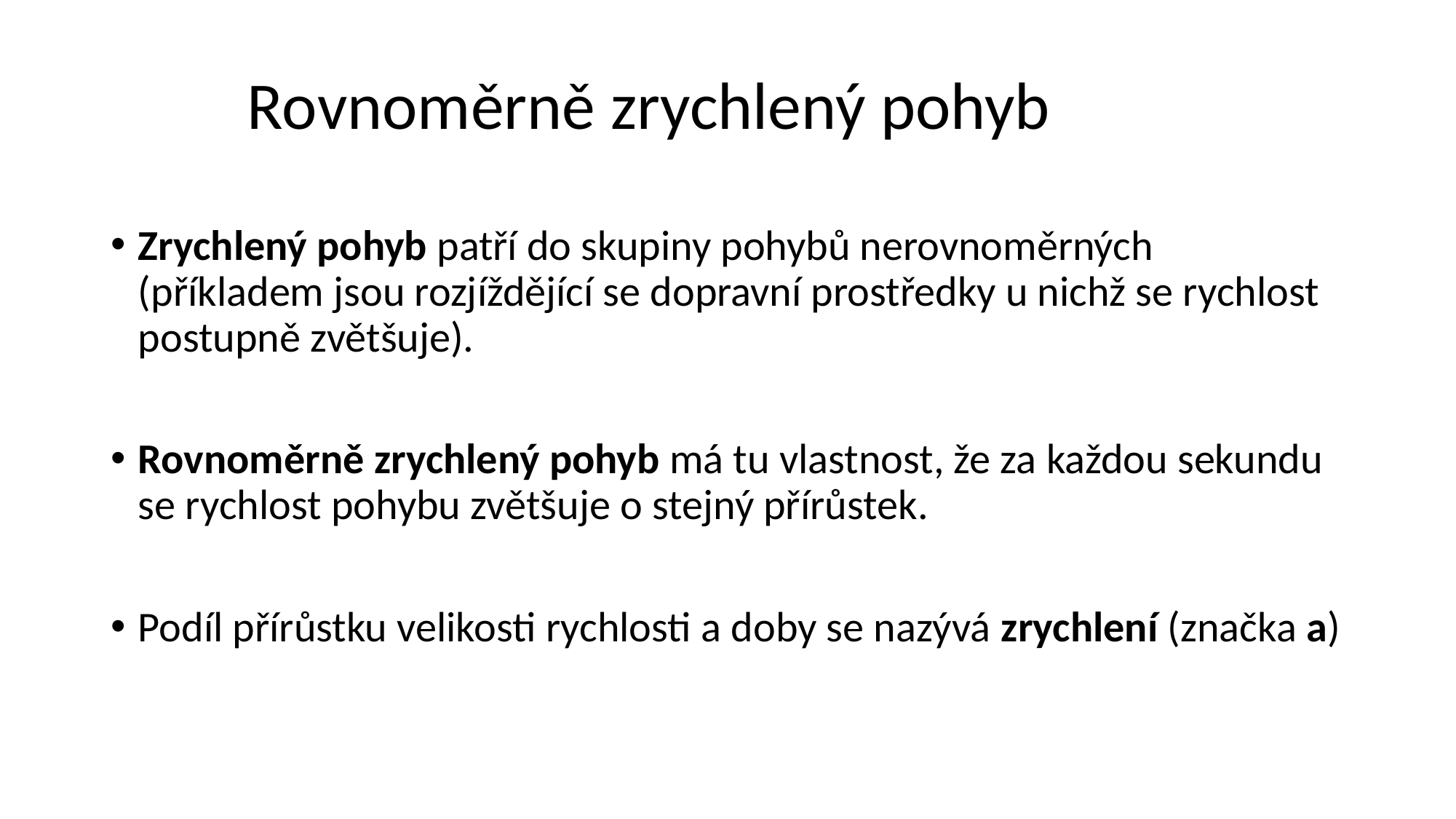

# Rovnoměrně zrychlený pohyb
Zrychlený pohyb patří do skupiny pohybů nerovnoměrných (příkladem jsou rozjíždějící se dopravní prostředky u nichž se rychlost postupně zvětšuje).

Rovnoměrně zrychlený pohyb má tu vlastnost, že za každou sekundu se rychlost pohybu zvětšuje o stejný přírůstek.

Podíl přírůstku velikosti rychlosti a doby se nazývá zrychlení (značka a)